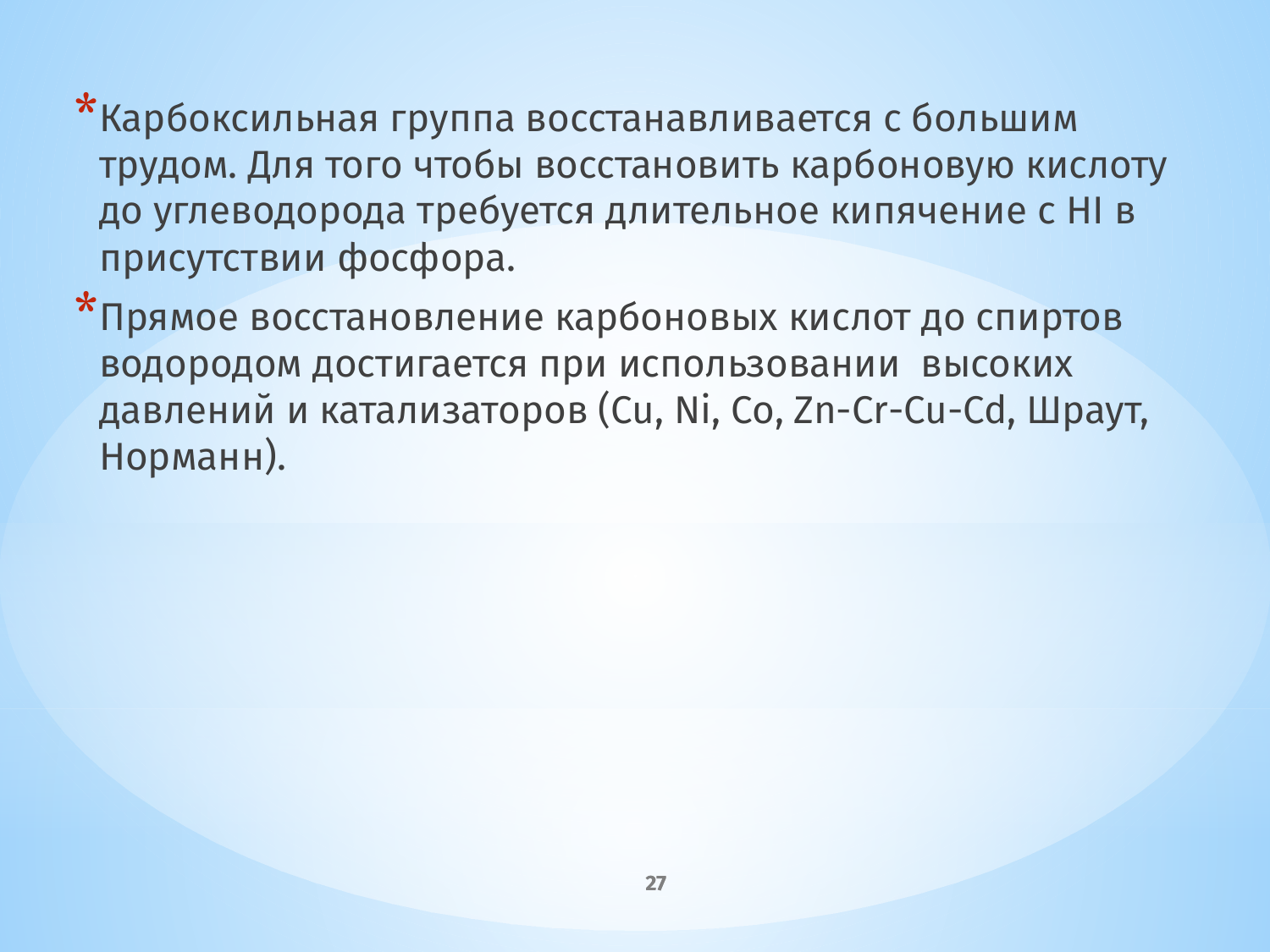

Карбоксильная группа восстанавливается с большим трудом. Для того чтобы восстановить карбоновую кислоту до углеводорода требуется длительное кипячение с HI в присутствии фосфора.
Прямое восстановление карбоновых кислот до спиртов водородом достигается при использовании  высоких давлений и катализаторов (Cu, Ni, Co, Zn-Cr-Cu-Cd, Шраут, Норманн).

27
27